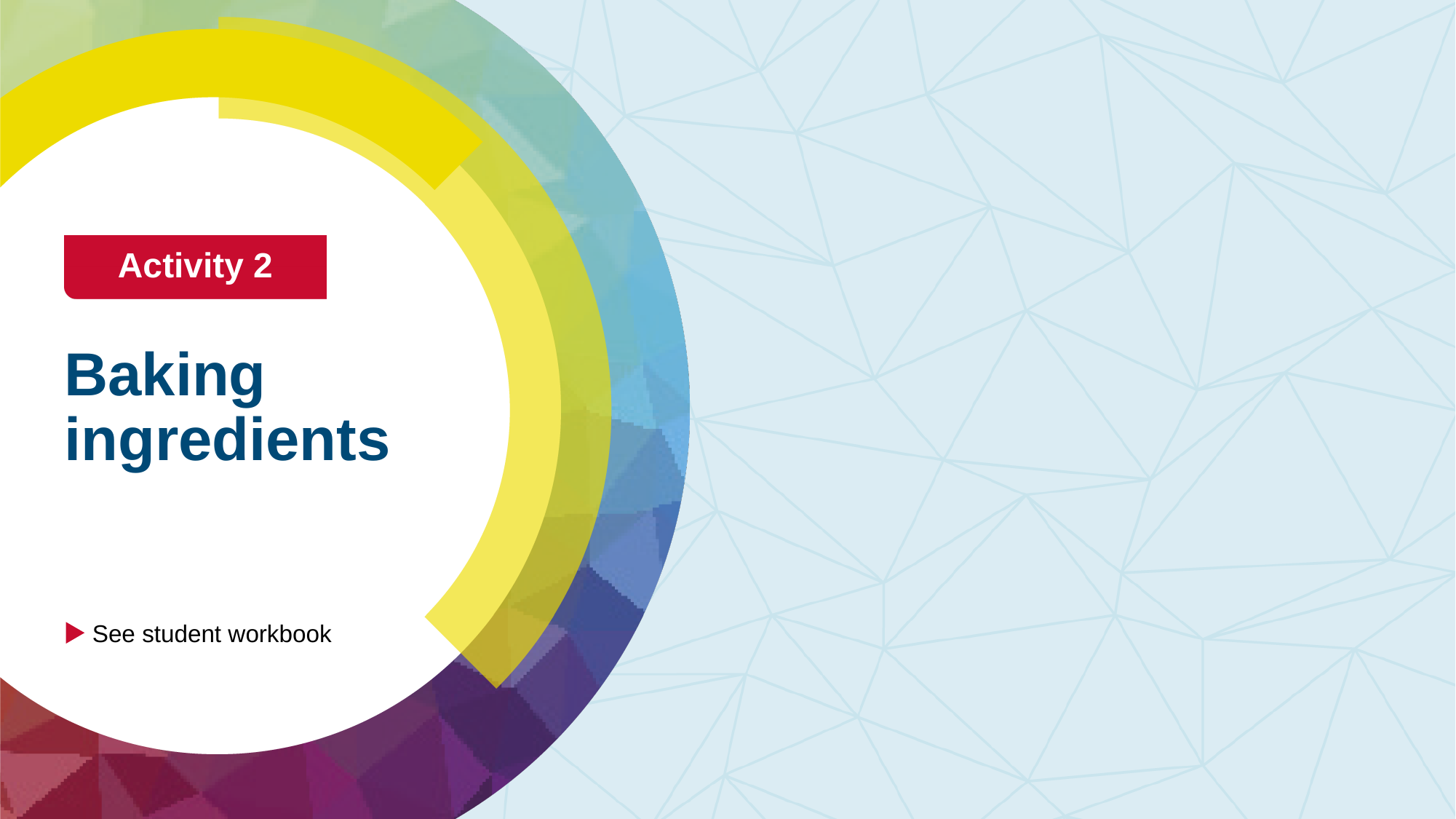

Activity 2
# Baking ingredients
See student workbook